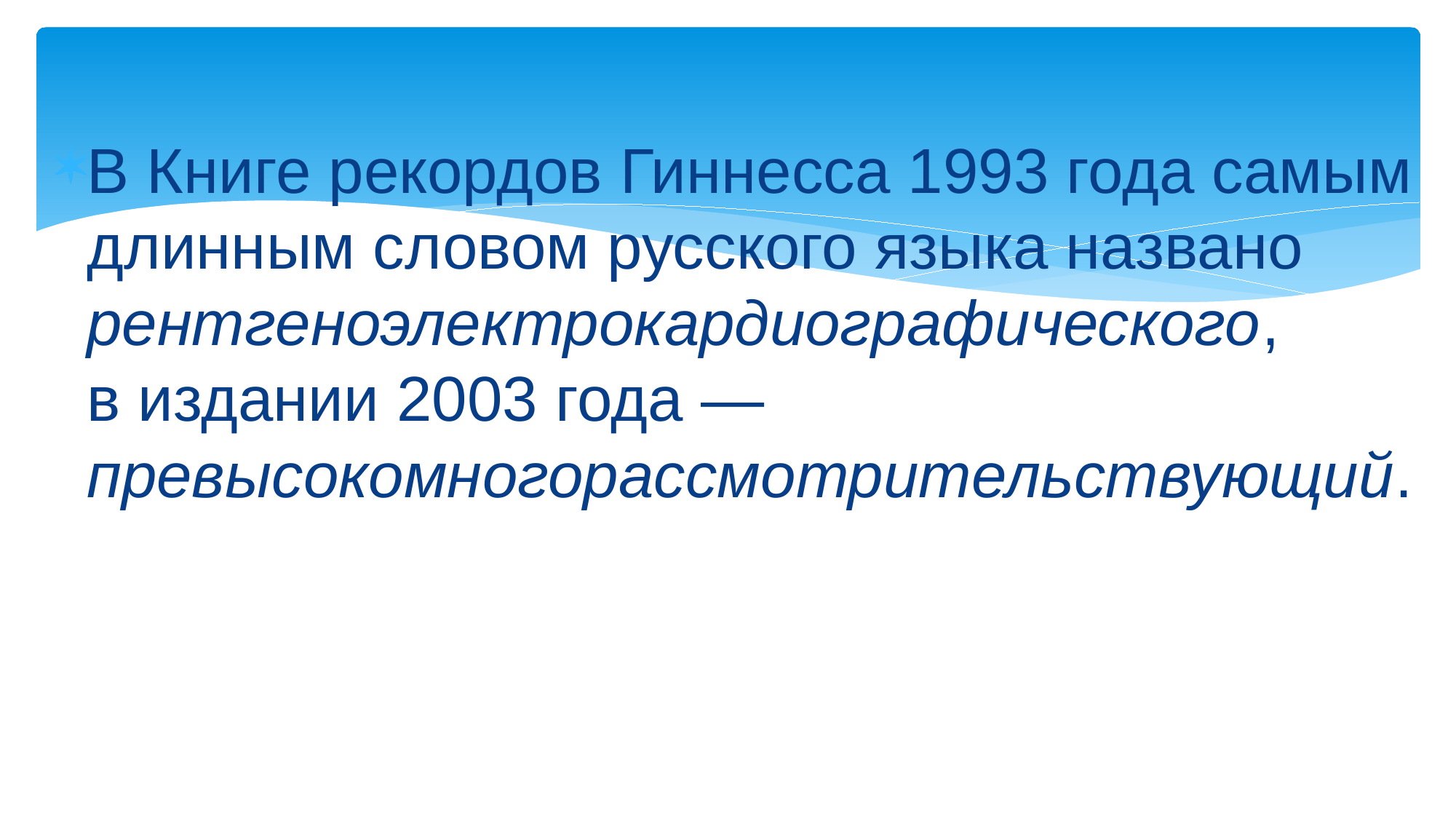

В Книге рекордов Гиннесса 1993 года самым длинным словом русского языка названо рентгеноэлектрокардиографического, в издании 2003 года — превысокомногорассмотрительствующий.